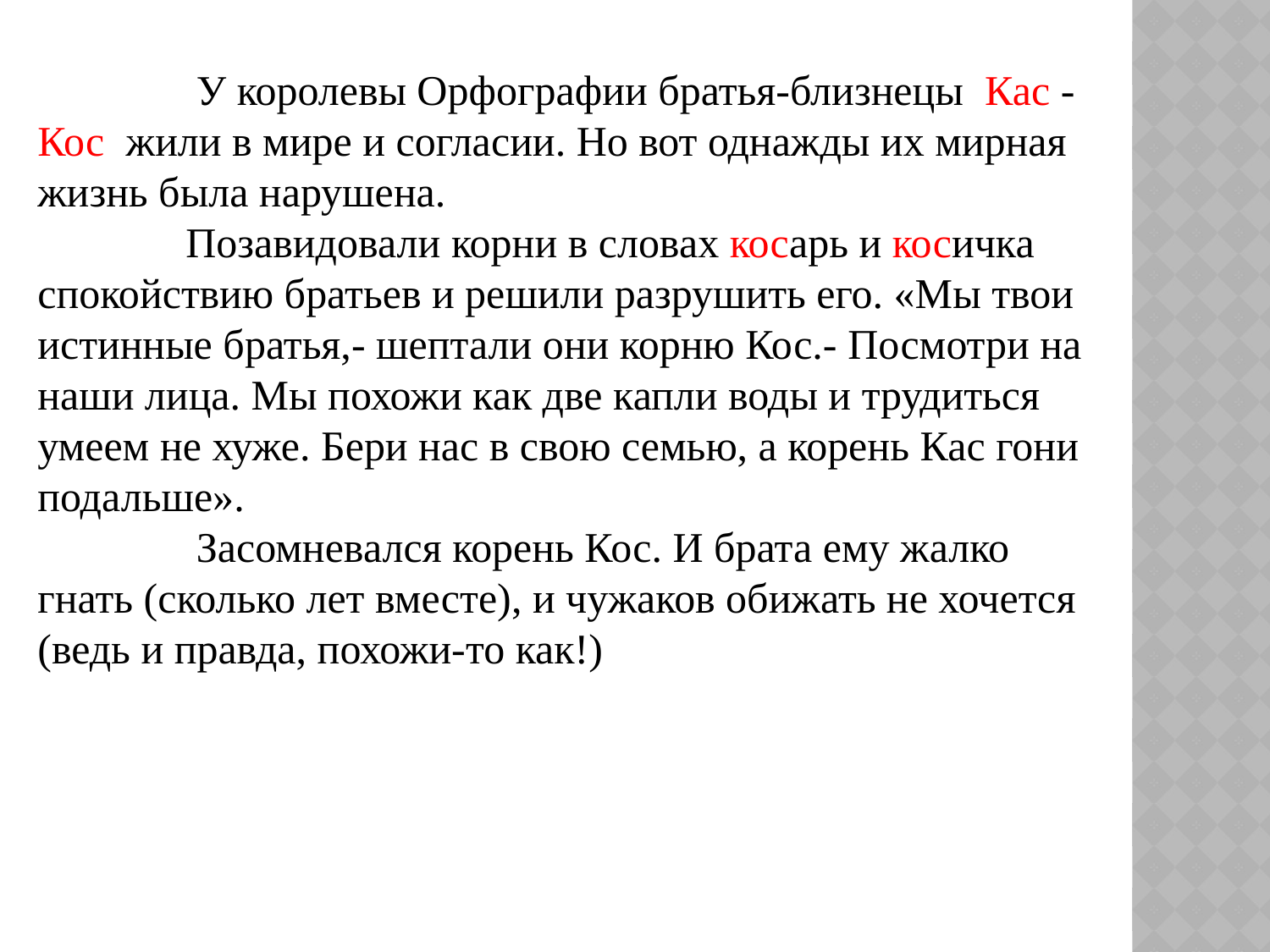

У королевы Орфографии братья-близнецы  Кас - Кос  жили в мире и согласии. Но вот однажды их мирная жизнь была нарушена.
              Позавидовали корни в словах косарь и косичка спокойствию братьев и решили разрушить его. «Мы твои истинные братья,- шептали они корню Кос.- Посмотри на наши лица. Мы похожи как две капли воды и трудиться умеем не хуже. Бери нас в свою семью, а корень Кас гони подальше».
               Засомневался корень Кос. И брата ему жалко гнать (сколько лет вместе), и чужаков обижать не хочется (ведь и правда, похожи-то как!)